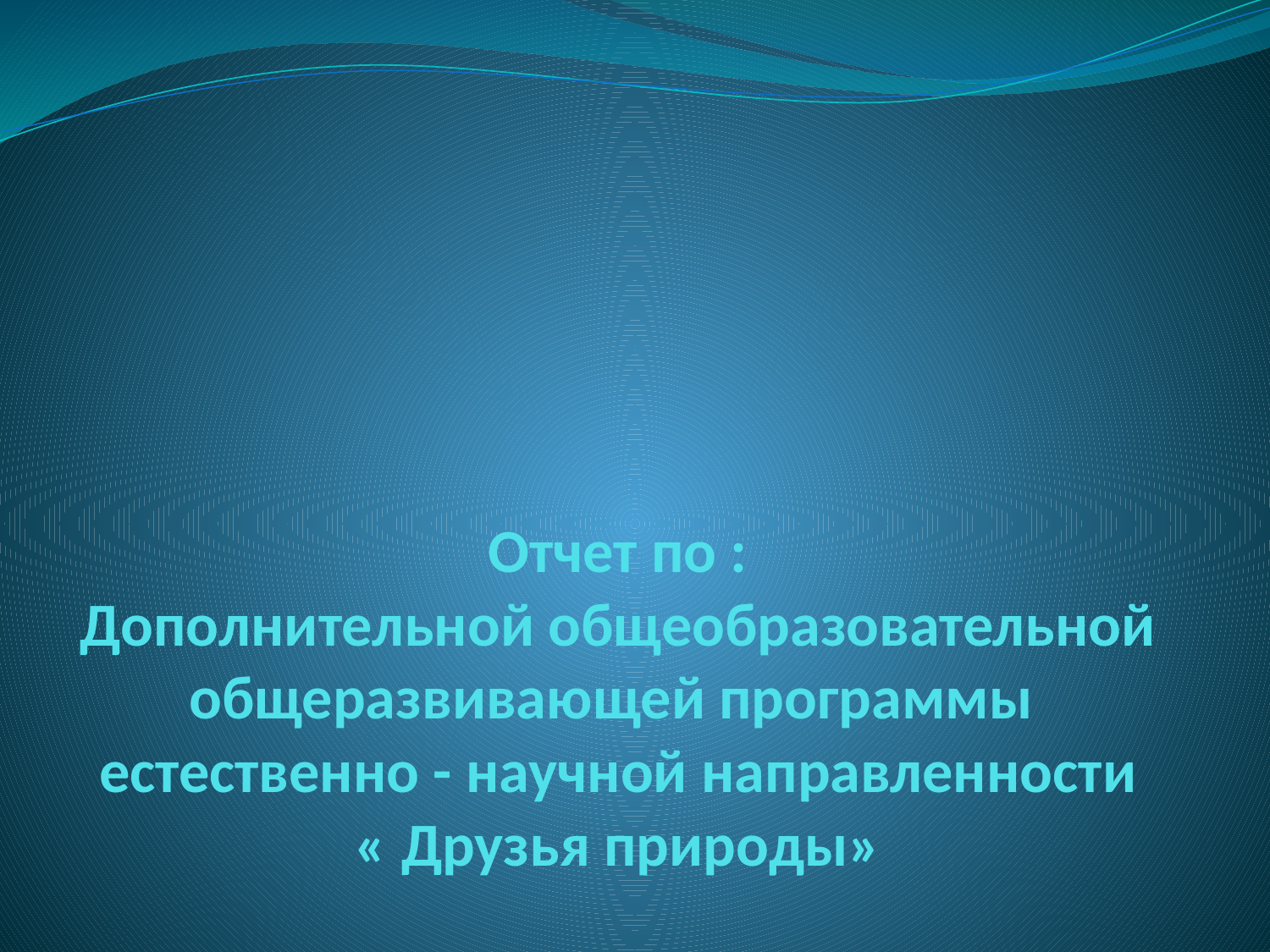

# Отчет по : Дополнительной общеобразовательной общеразвивающей программы естественно - научной направленности « Друзья природы»